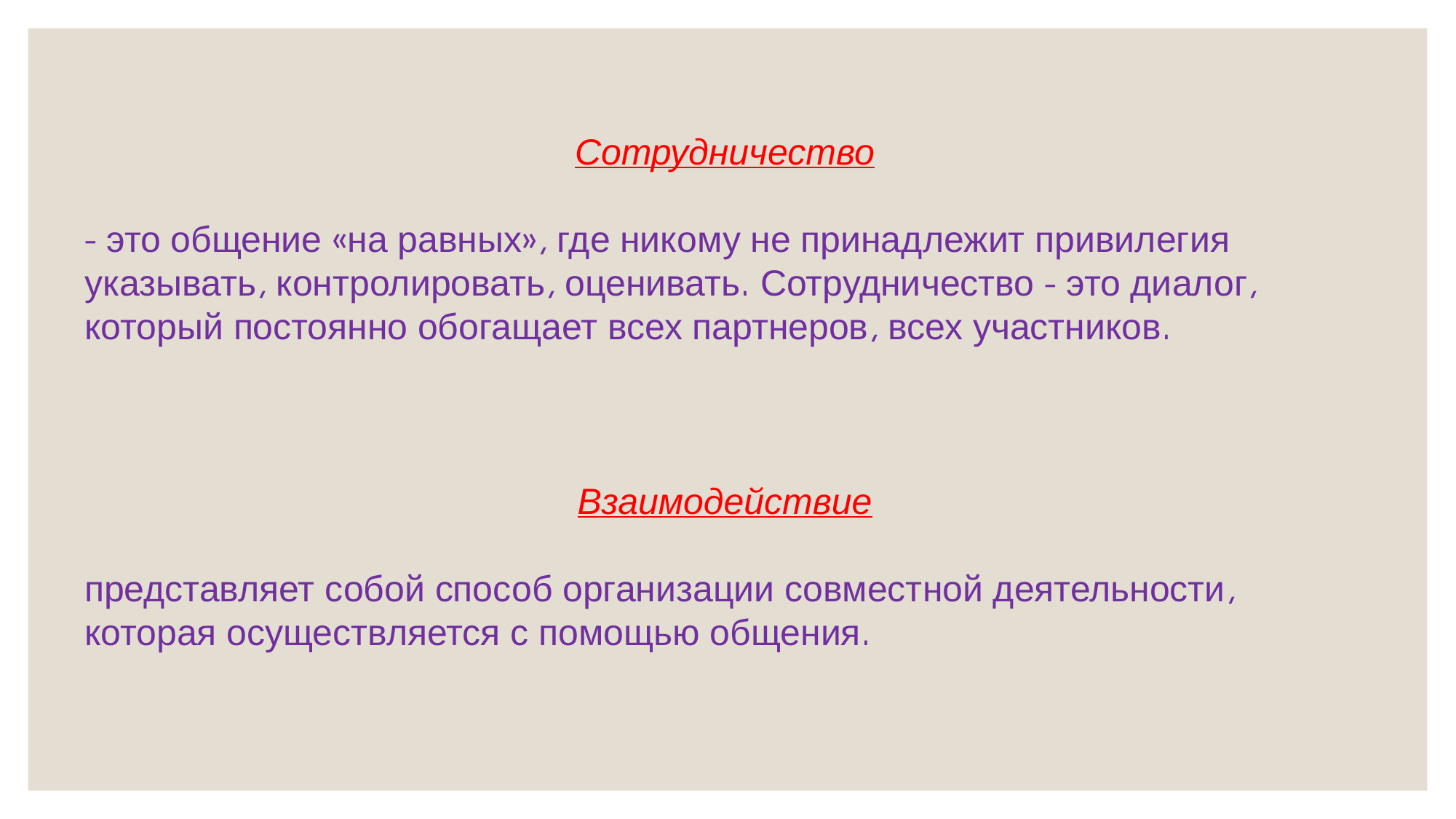

Сотрудничество

- это общение «на равных», где никому не принадлежит привилегия указывать, контролировать, оценивать. Сотрудничество - это диалог, который постоянно обогащает всех партнеров, всех участников.

Взаимодействие

представляет собой способ организации совместной деятельности, которая осуществляется с помощью общения.